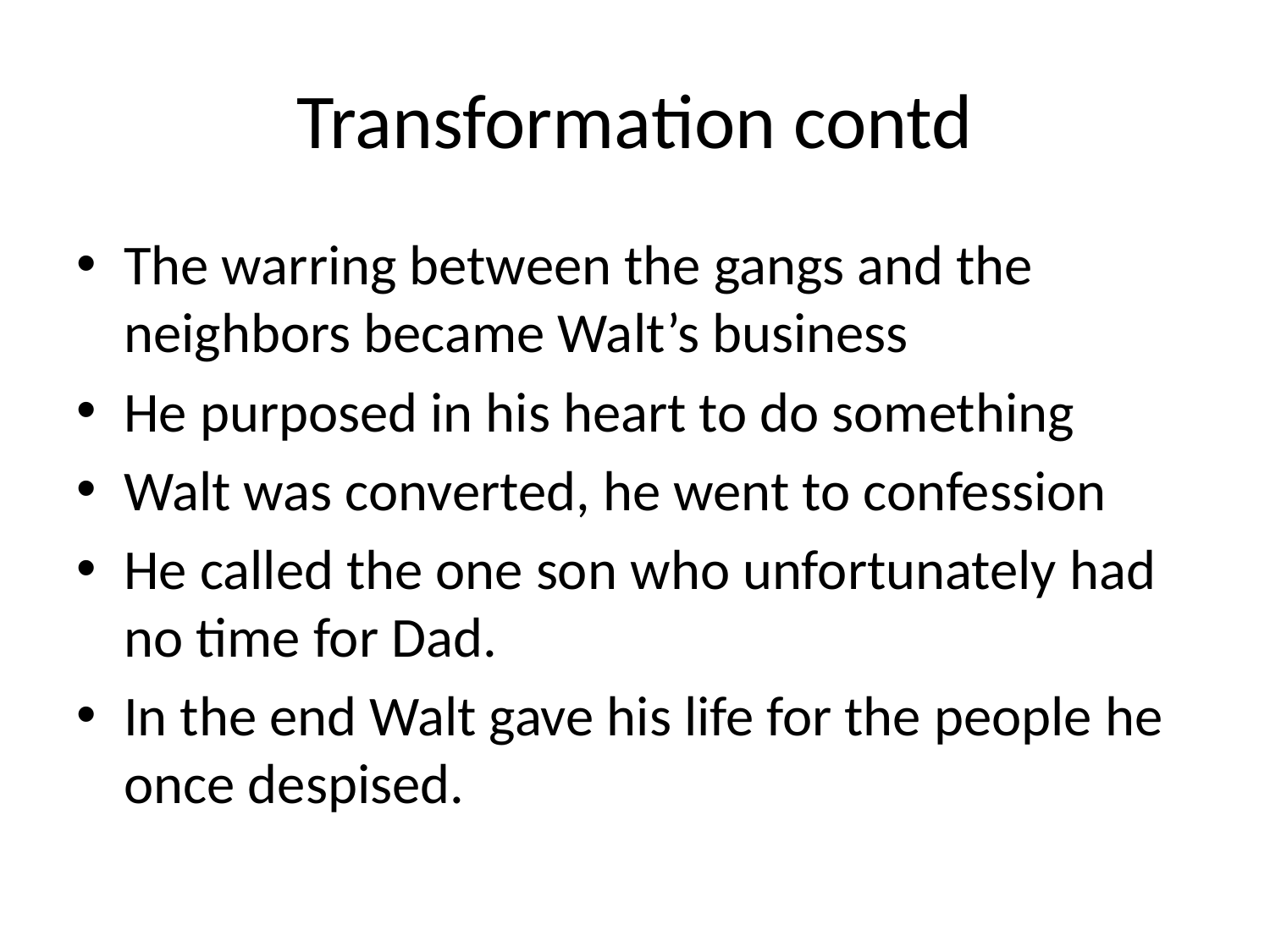

# Transformation contd
The warring between the gangs and the neighbors became Walt’s business
He purposed in his heart to do something
Walt was converted, he went to confession
He called the one son who unfortunately had no time for Dad.
In the end Walt gave his life for the people he once despised.